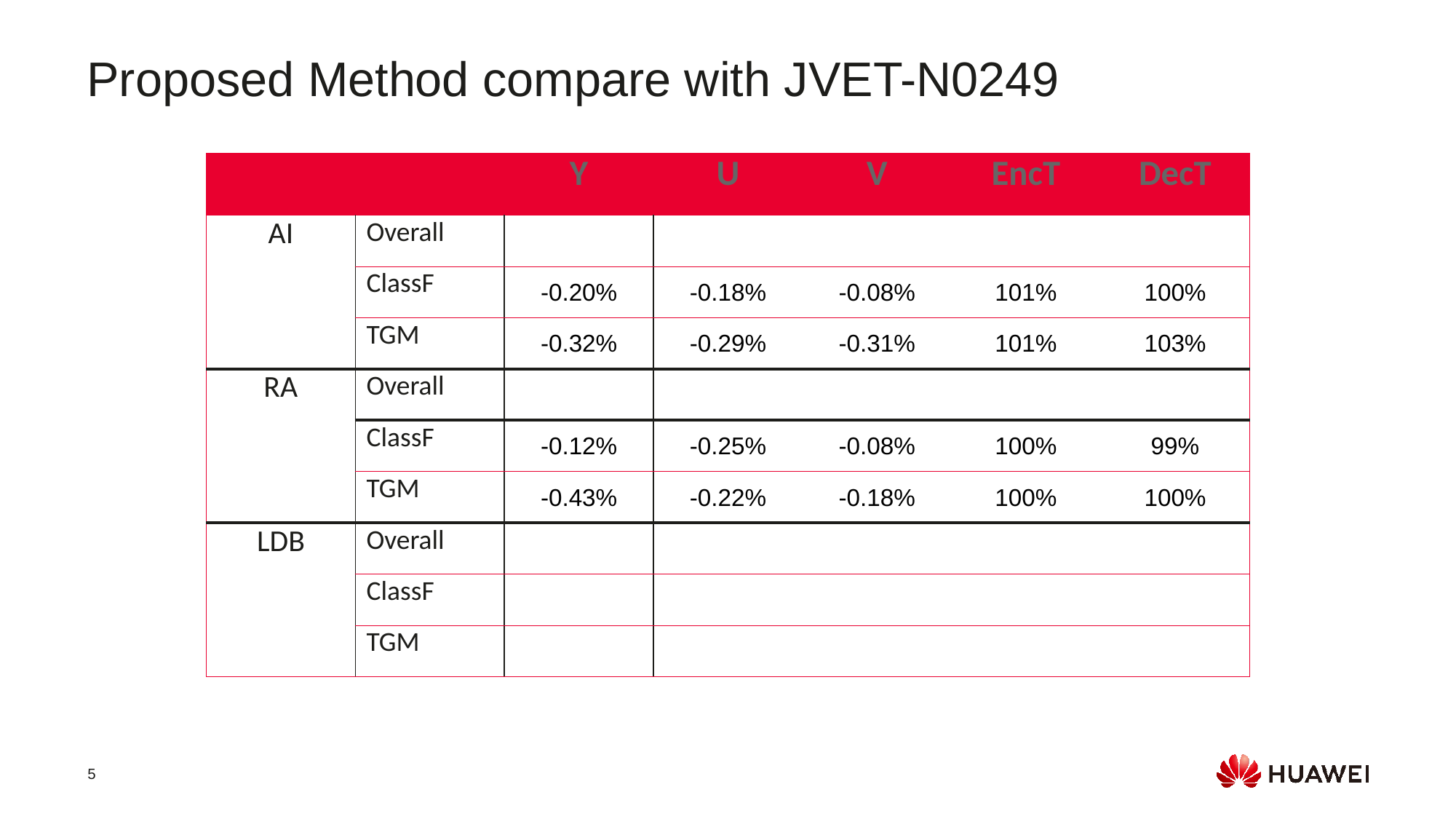

Proposed Method compare with JVET-N0249

|  |  | Y | U | V | EncT | DecT |
| --- | --- | --- | --- | --- | --- | --- |
| AI | Overall |  |  |  |  |  |
|  | ClassF | -0.20% | -0.18% | -0.08% | 101% | 100% |
|  | TGM | -0.32% | -0.29% | -0.31% | 101% | 103% |
| RA | Overall |  |  |  |  |  |
|  | ClassF | -0.12% | -0.25% | -0.08% | 100% | 99% |
|  | TGM | -0.43% | -0.22% | -0.18% | 100% | 100% |
| LDB | Overall |  |  |  |  |  |
|  | ClassF |  |  |  |  |  |
|  | TGM |  |  |  |  |  |